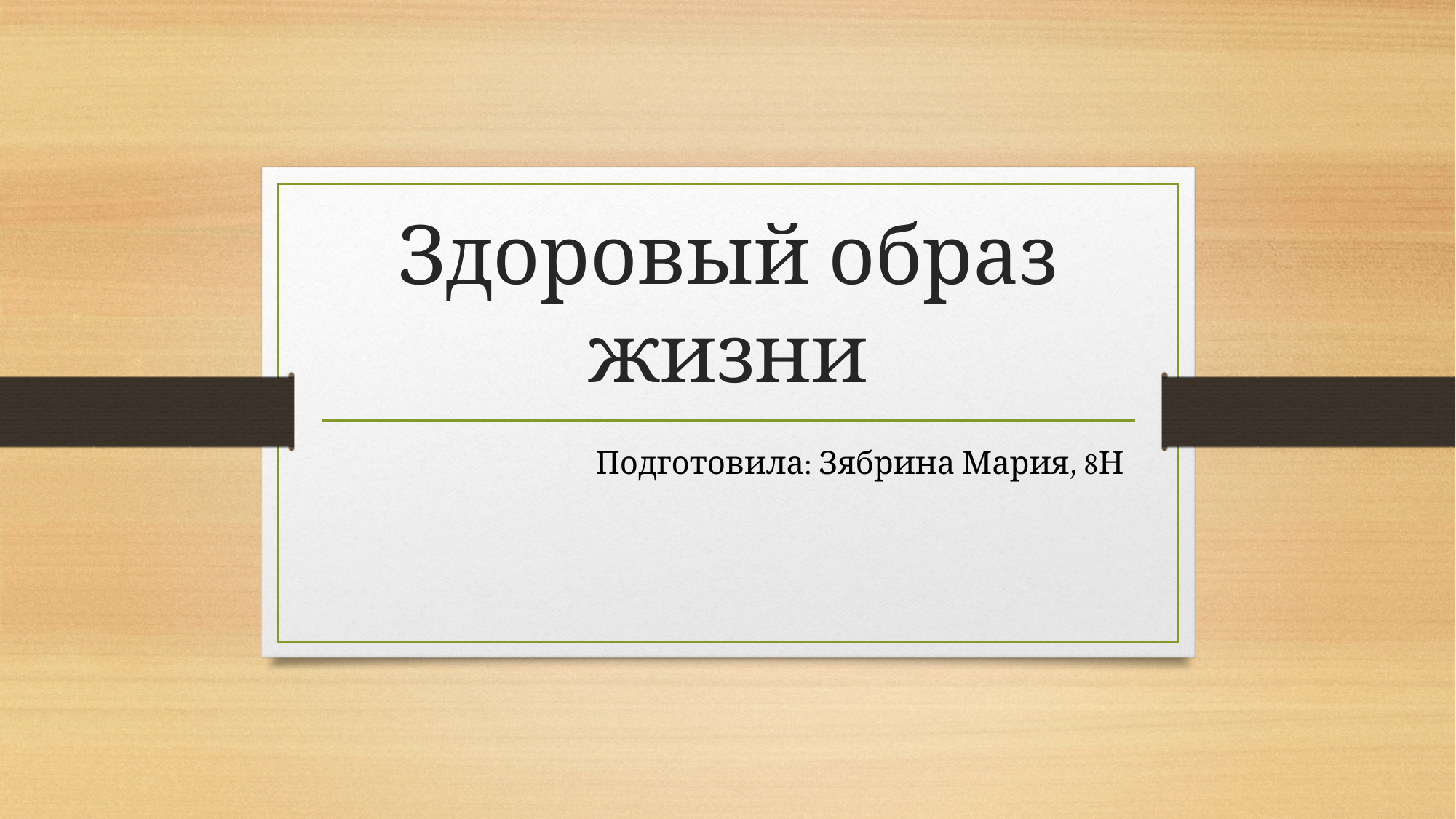

# Здоровый образ жизни
Подготовила: Зябрина Мария, 8Н